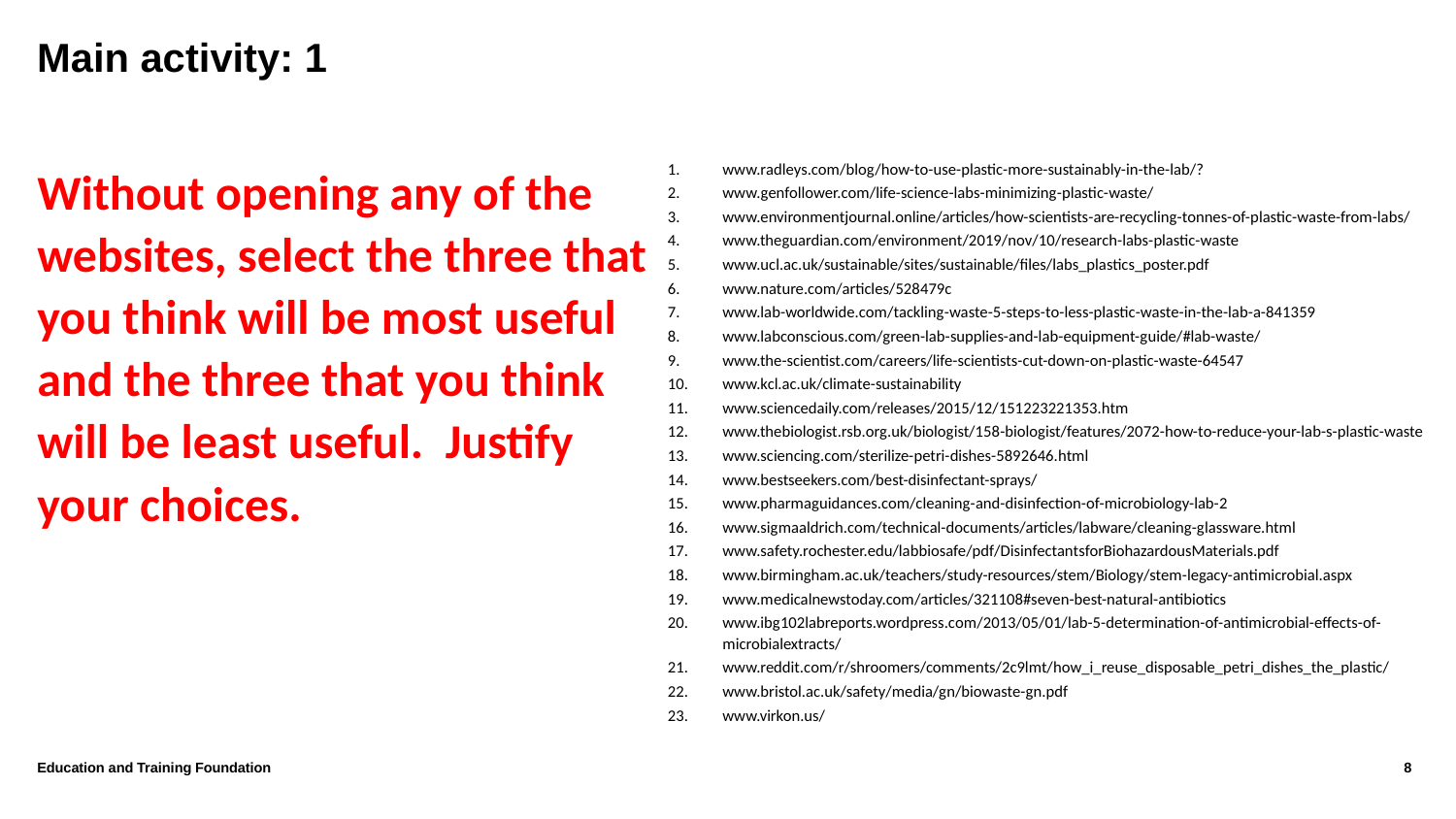

# Main activity: 1
Without opening any of the websites, select the three that you think will be most useful and the three that you think will be least useful.  Justify your choices.
www.radleys.com/blog/how-to-use-plastic-more-sustainably-in-the-lab/?
www.genfollower.com/life-science-labs-minimizing-plastic-waste/
www.environmentjournal.online/articles/how-scientists-are-recycling-tonnes-of-plastic-waste-from-labs/
www.theguardian.com/environment/2019/nov/10/research-labs-plastic-waste
www.ucl.ac.uk/sustainable/sites/sustainable/files/labs_plastics_poster.pdf
www.nature.com/articles/528479c
www.lab-worldwide.com/tackling-waste-5-steps-to-less-plastic-waste-in-the-lab-a-841359
www.labconscious.com/green-lab-supplies-and-lab-equipment-guide/#lab-waste/
www.the-scientist.com/careers/life-scientists-cut-down-on-plastic-waste-64547
www.kcl.ac.uk/climate-sustainability
www.sciencedaily.com/releases/2015/12/151223221353.htm
www.thebiologist.rsb.org.uk/biologist/158-biologist/features/2072-how-to-reduce-your-lab-s-plastic-waste
www.sciencing.com/sterilize-petri-dishes-5892646.html
www.bestseekers.com/best-disinfectant-sprays/
www.pharmaguidances.com/cleaning-and-disinfection-of-microbiology-lab-2
www.sigmaaldrich.com/technical-documents/articles/labware/cleaning-glassware.html
www.safety.rochester.edu/labbiosafe/pdf/DisinfectantsforBiohazardousMaterials.pdf
www.birmingham.ac.uk/teachers/study-resources/stem/Biology/stem-legacy-antimicrobial.aspx
www.medicalnewstoday.com/articles/321108#seven-best-natural-antibiotics
www.ibg102labreports.wordpress.com/2013/05/01/lab-5-determination-of-antimicrobial-effects-of-microbialextracts/
www.reddit.com/r/shroomers/comments/2c9lmt/how_i_reuse_disposable_petri_dishes_the_plastic/
www.bristol.ac.uk/safety/media/gn/biowaste-gn.pdf
www.virkon.us/
Education and Training Foundation
8